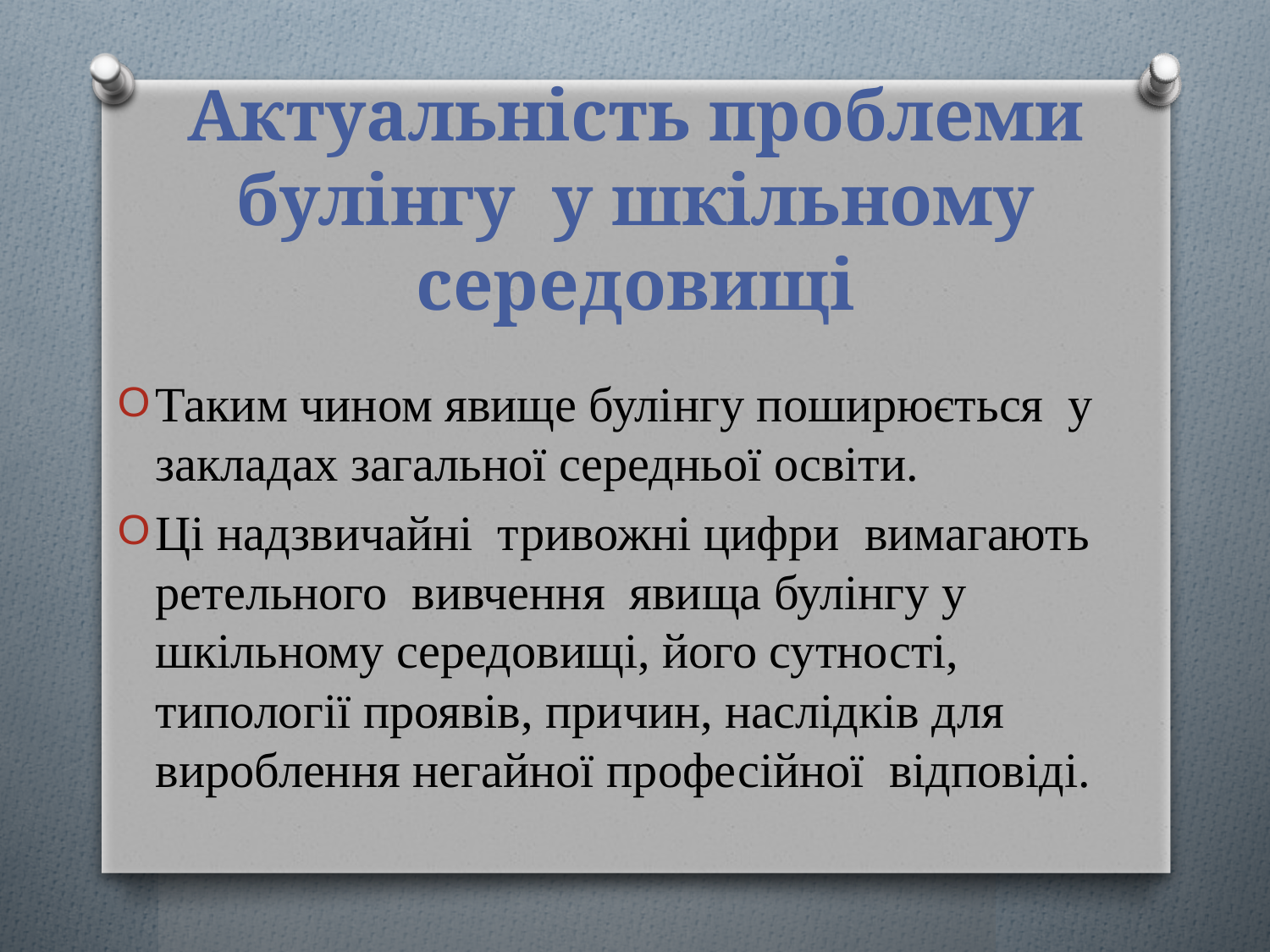

# Актуальність проблеми булінгу  у шкільному середовищі
Таким чином явище булінгу поширюється  у закладах загальної середньої освіти.
Ці надзвичайні  тривожні цифри  вимагають ретельного  вивчення  явища булінгу у шкільному середовищі, його сутності, типології проявів, причин, наслідків для вироблення негайної професійної  відповіді.